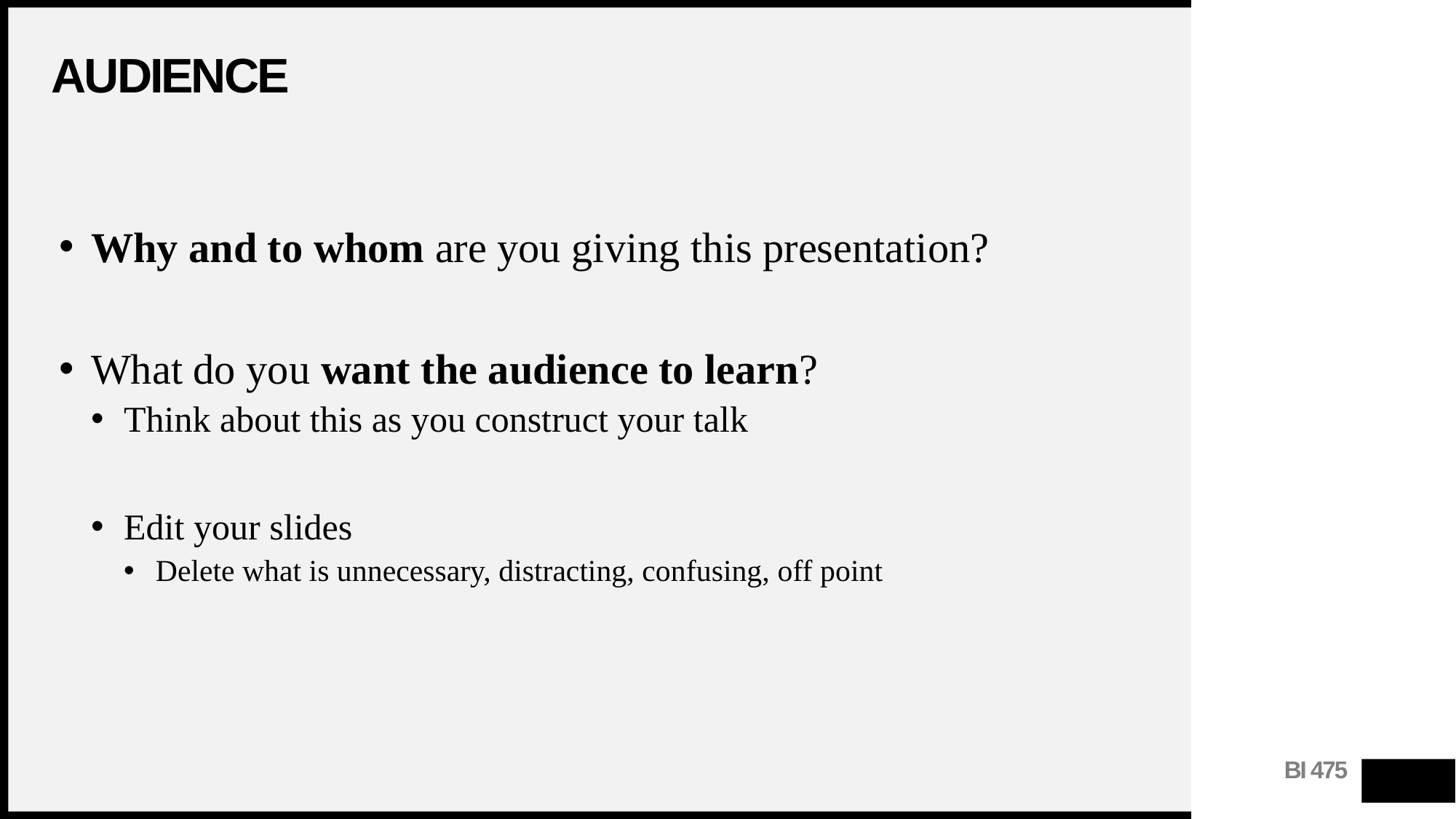

# Audience
Why and to whom are you giving this presentation?

What do you want the audience to learn?
Think about this as you construct your talk

Edit your slides
Delete what is unnecessary, distracting, confusing, off point